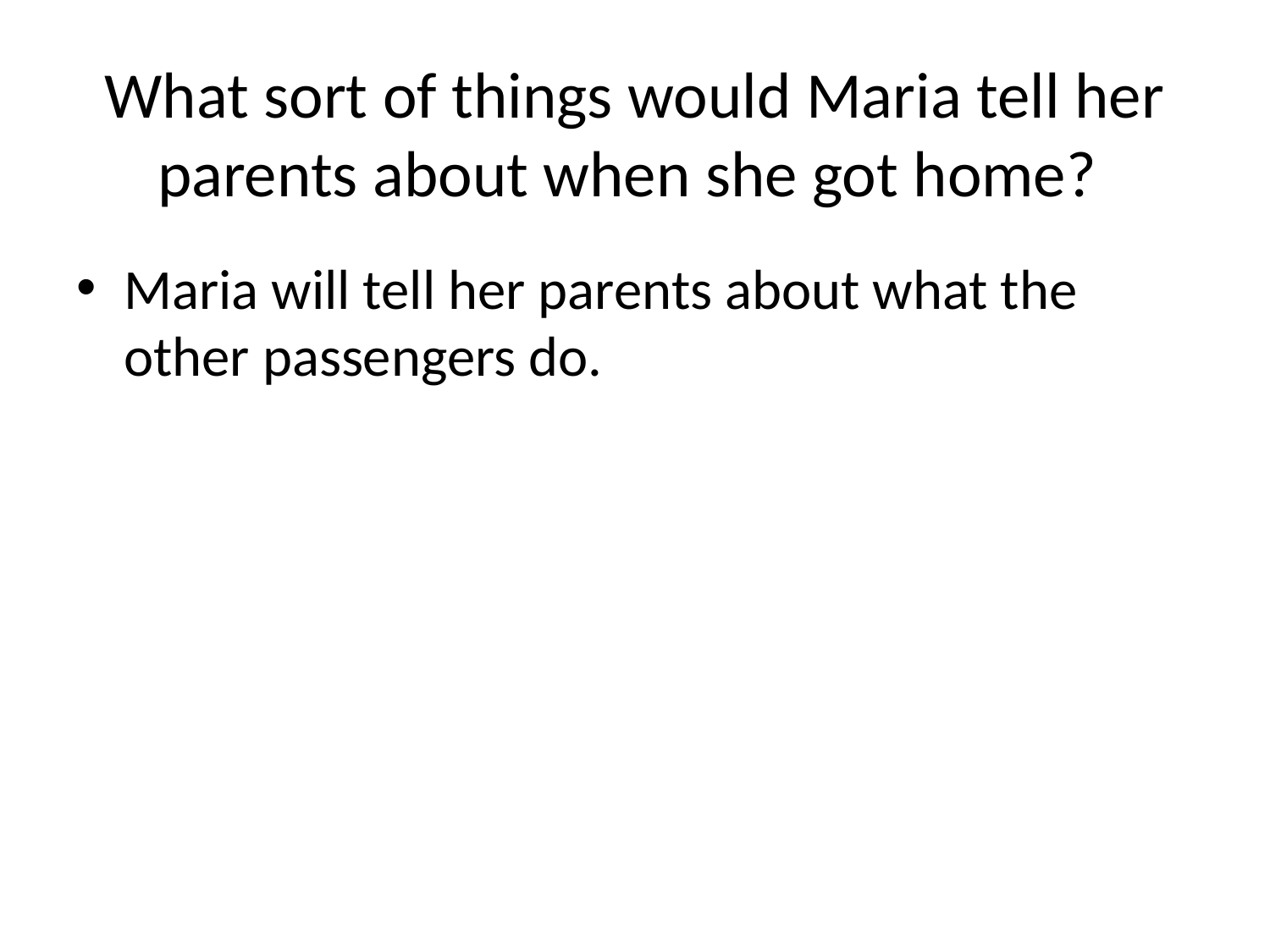

# What sort of things would Maria tell her parents about when she got home?
Maria will tell her parents about what the other passengers do.